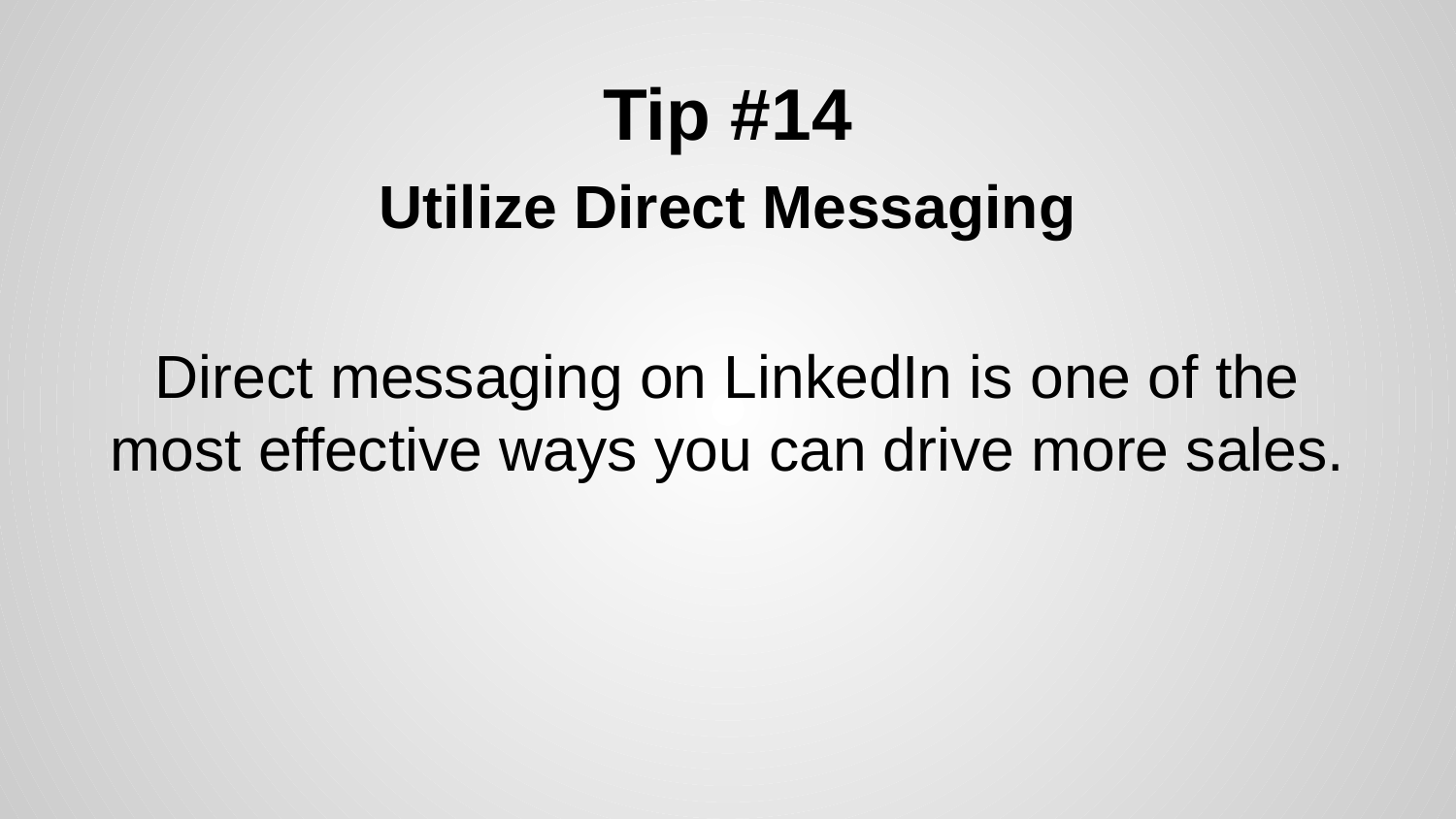

# Tip #14

Utilize Direct Messaging

Direct messaging on LinkedIn is one of the most effective ways you can drive more sales.